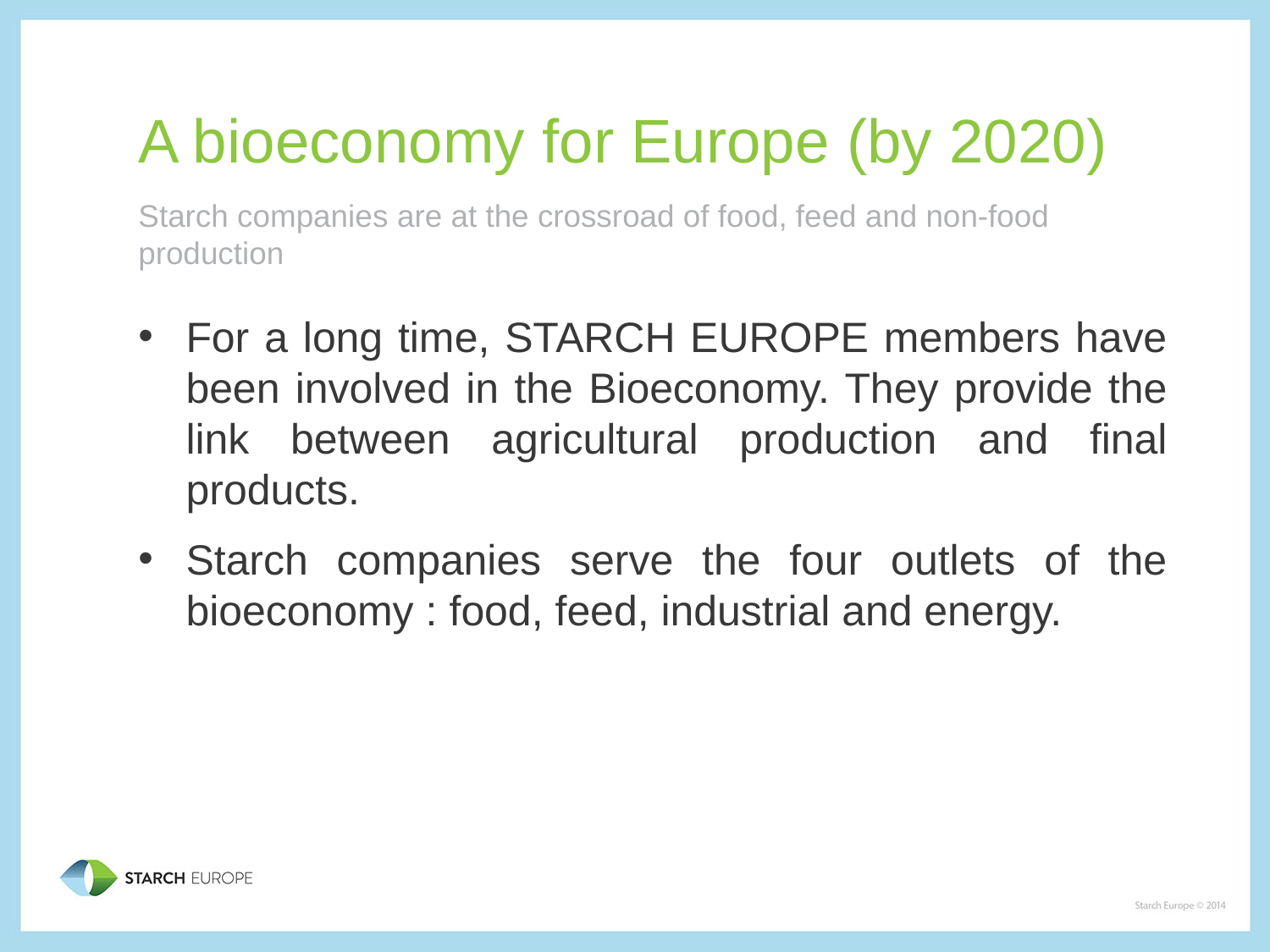

# A bioeconomy for Europe (by 2020)
Starch companies are at the crossroad of food, feed and non-food production
For a long time, STARCH EUROPE members have been involved in the Bioeconomy. They provide the link between agricultural production and final products.
Starch companies serve the four outlets of the bioeconomy : food, feed, industrial and energy.